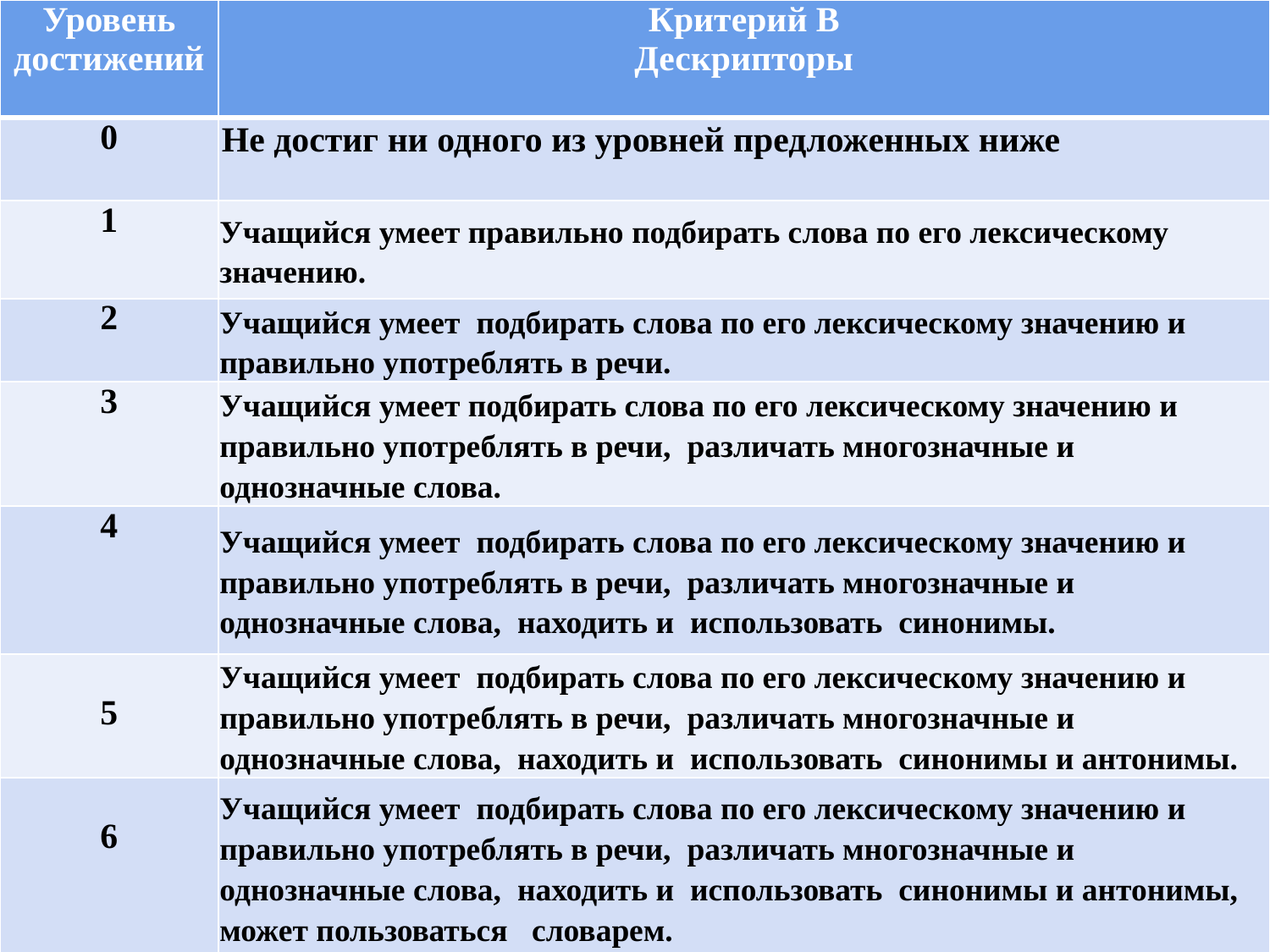

| Уровень достижений | Критерий В Дескрипторы |
| --- | --- |
| 0 | Не достиг ни одного из уровней предложенных ниже |
| 1 | Учащийся умеет правильно подбирать слова по его лексическому значению. |
| 2 | Учащийся умеет подбирать слова по его лексическому значению и правильно употреблять в речи. |
| 3 | Учащийся умеет подбирать слова по его лексическому значению и правильно употреблять в речи, различать многозначные и однозначные слова. |
| 4 | Учащийся умеет подбирать слова по его лексическому значению и правильно употреблять в речи, различать многозначные и однозначные слова, находить и использовать синонимы. |
| 5 | Учащийся умеет подбирать слова по его лексическому значению и правильно употреблять в речи, различать многозначные и однозначные слова, находить и использовать синонимы и антонимы. |
| 6 | Учащийся умеет подбирать слова по его лексическому значению и правильно употреблять в речи, различать многозначные и однозначные слова, находить и использовать синонимы и антонимы, может пользоваться словарем. |
#